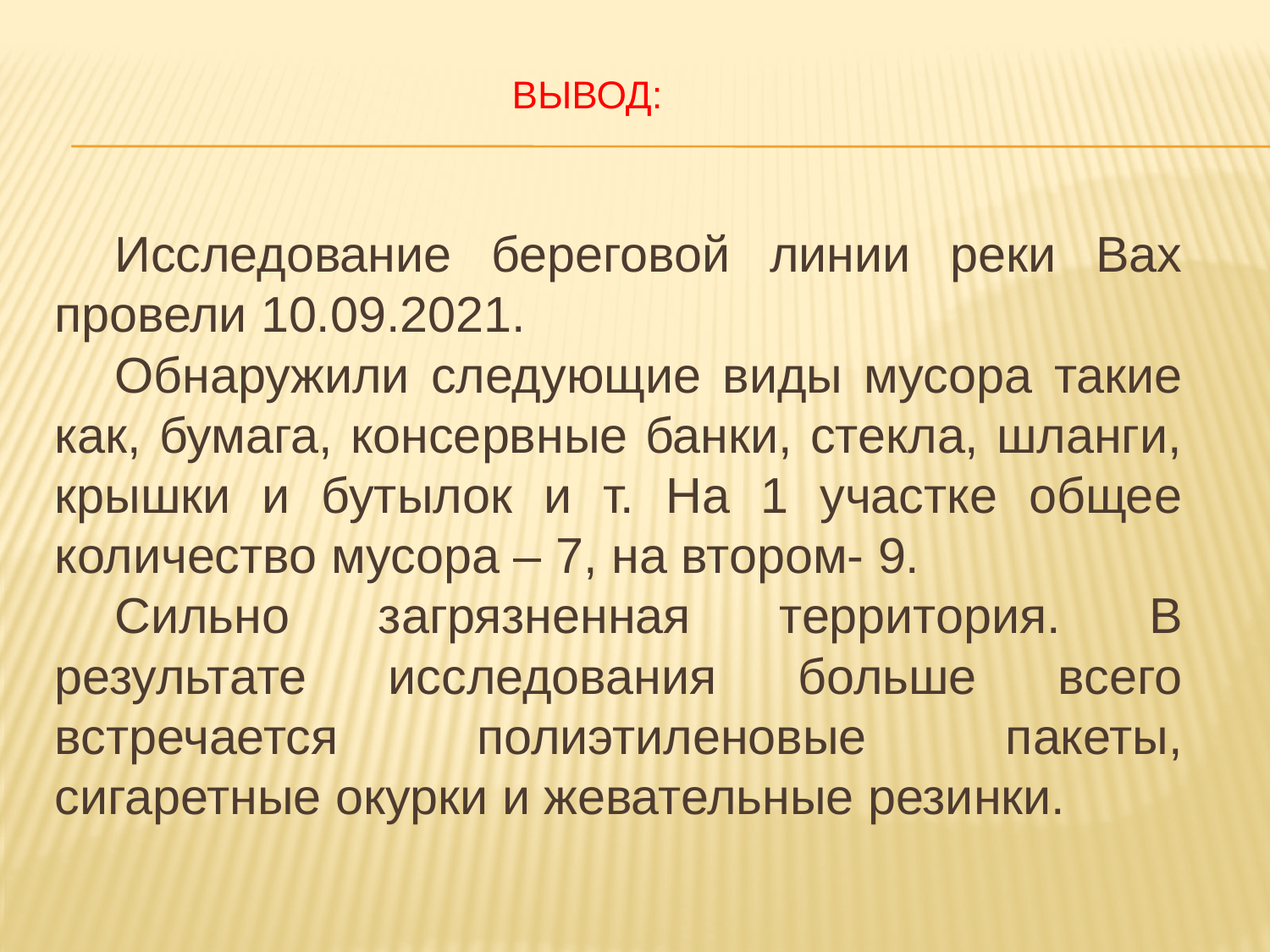

# Вывод:
Исследование береговой линии реки Вах провели 10.09.2021.
Обнаружили следующие виды мусора такие как, бумага, консервные банки, стекла, шланги, крышки и бутылок и т. На 1 участке общее количество мусора – 7, на втором- 9.
Сильно загрязненная территория. В результате исследования больше всего встречается полиэтиленовые пакеты, сигаретные окурки и жевательные резинки.